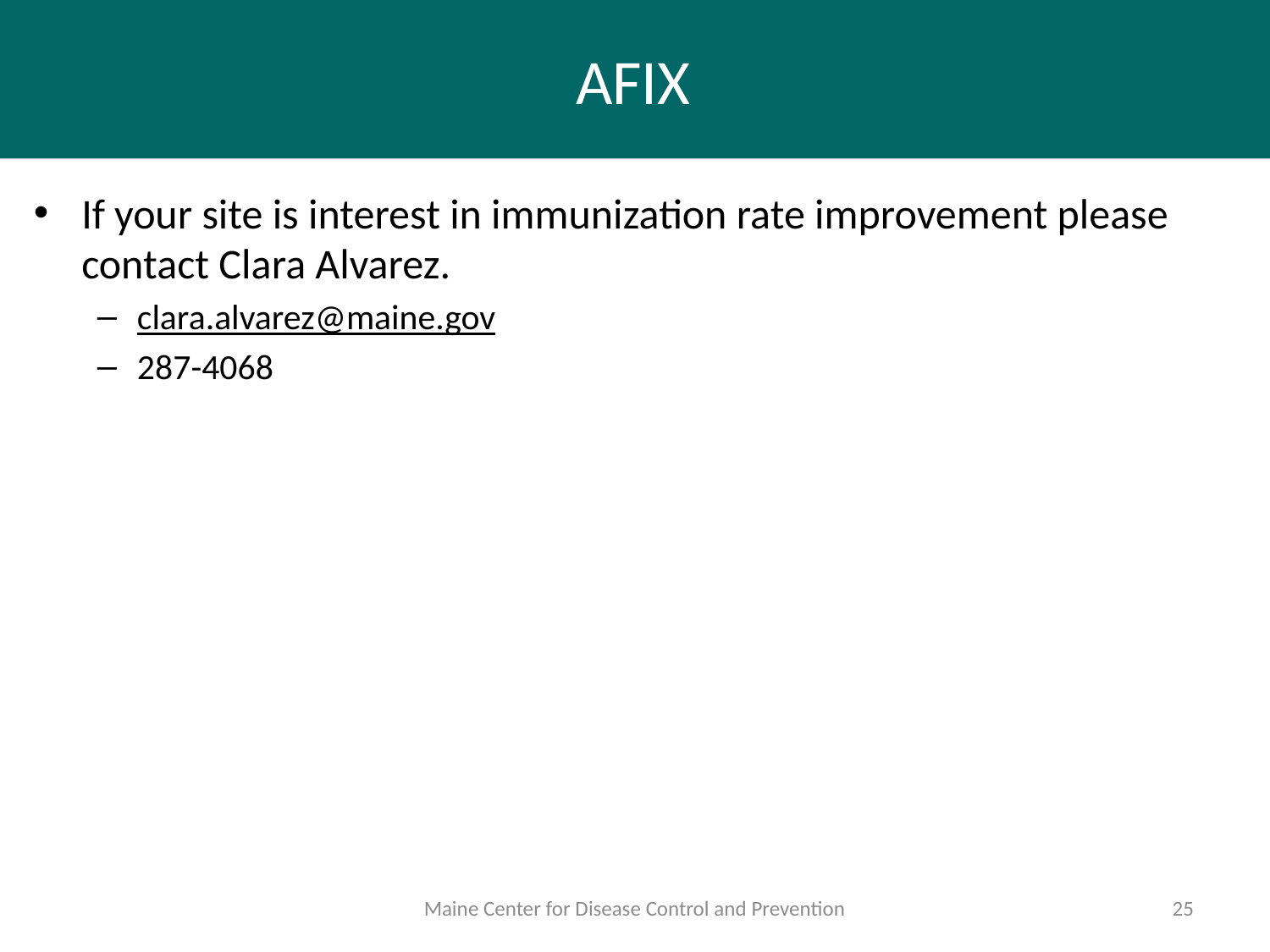

# AFIX
If your site is interest in immunization rate improvement please contact Clara Alvarez.
clara.alvarez@maine.gov
287-4068
Maine Center for Disease Control and Prevention
25